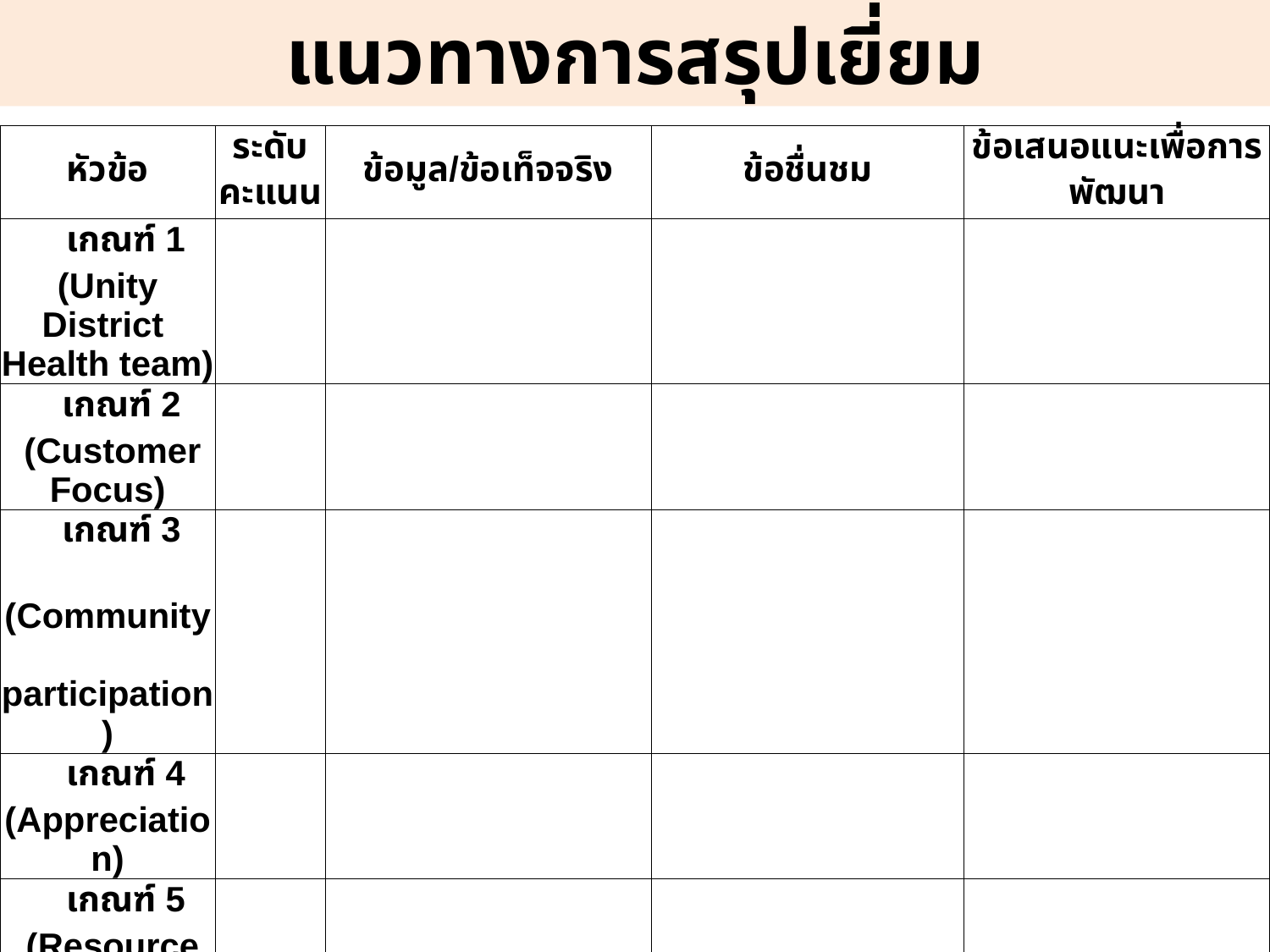

# แนวทางการสรุปเยี่ยม
| หัวข้อ | ระดับคะแนน | ข้อมูล/ข้อเท็จจริง | ข้อชื่นชม | ข้อเสนอแนะเพื่อการพัฒนา |
| --- | --- | --- | --- | --- |
| เกณฑ์ 1 (Unity District Health team) |  |  |  |  |
| เกณฑ์ 2 (Customer Focus) |  |  |  |  |
| เกณฑ์ 3 (Community participation) |  |  |  |  |
| เกณฑ์ 4 (Appreciation) |  |  |  |  |
| เกณฑ์ 5 (Resource sharing) |  |  |  |  |
| เกณฑ์ 6 (Essential care) |  |  |  |  |
| คะแนนเฉลี่ย |  |  |  |  |